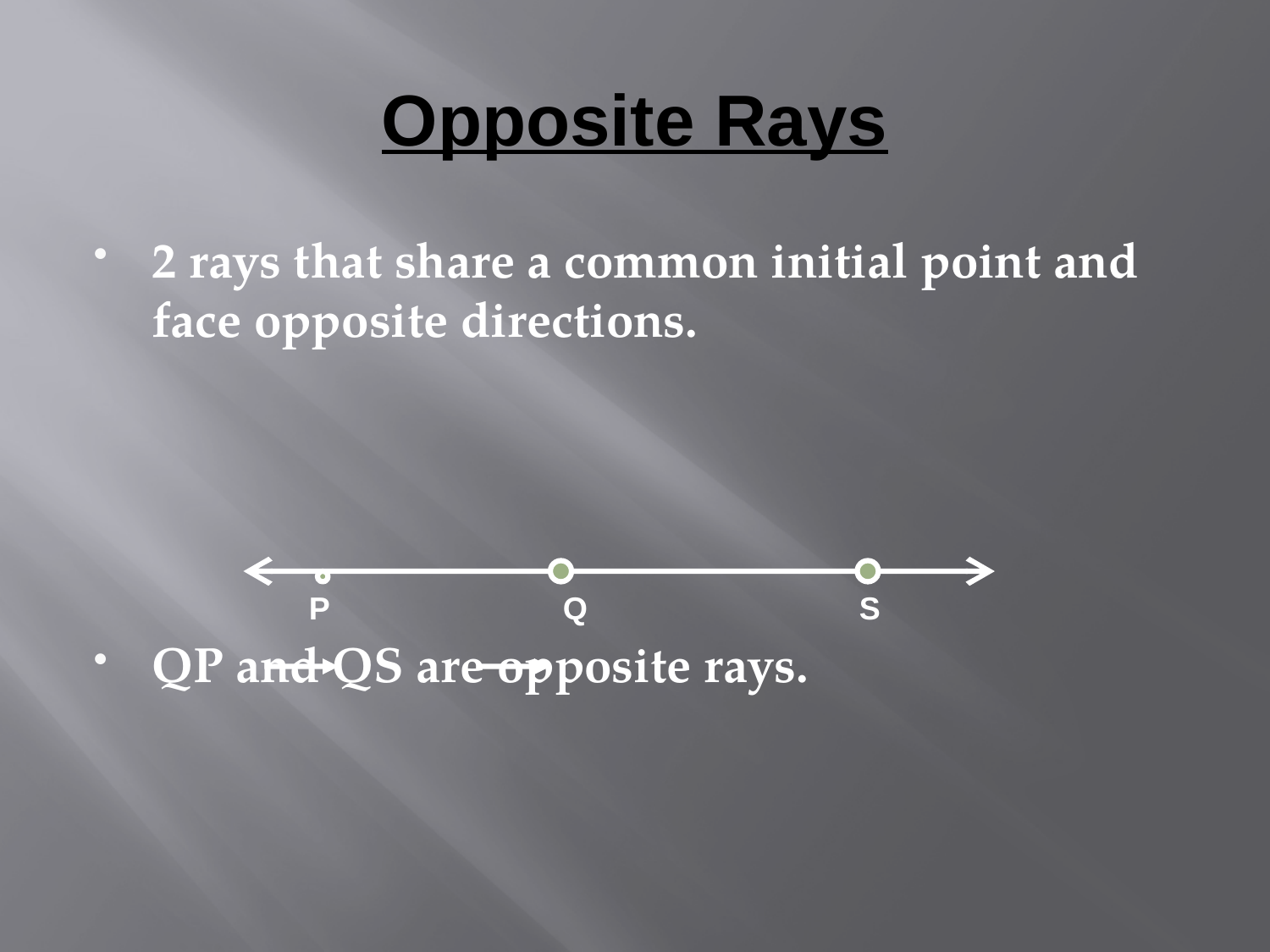

# Opposite Rays
2 rays that share a common initial point and face opposite directions.

QP and QS are opposite rays.

P
Q
S